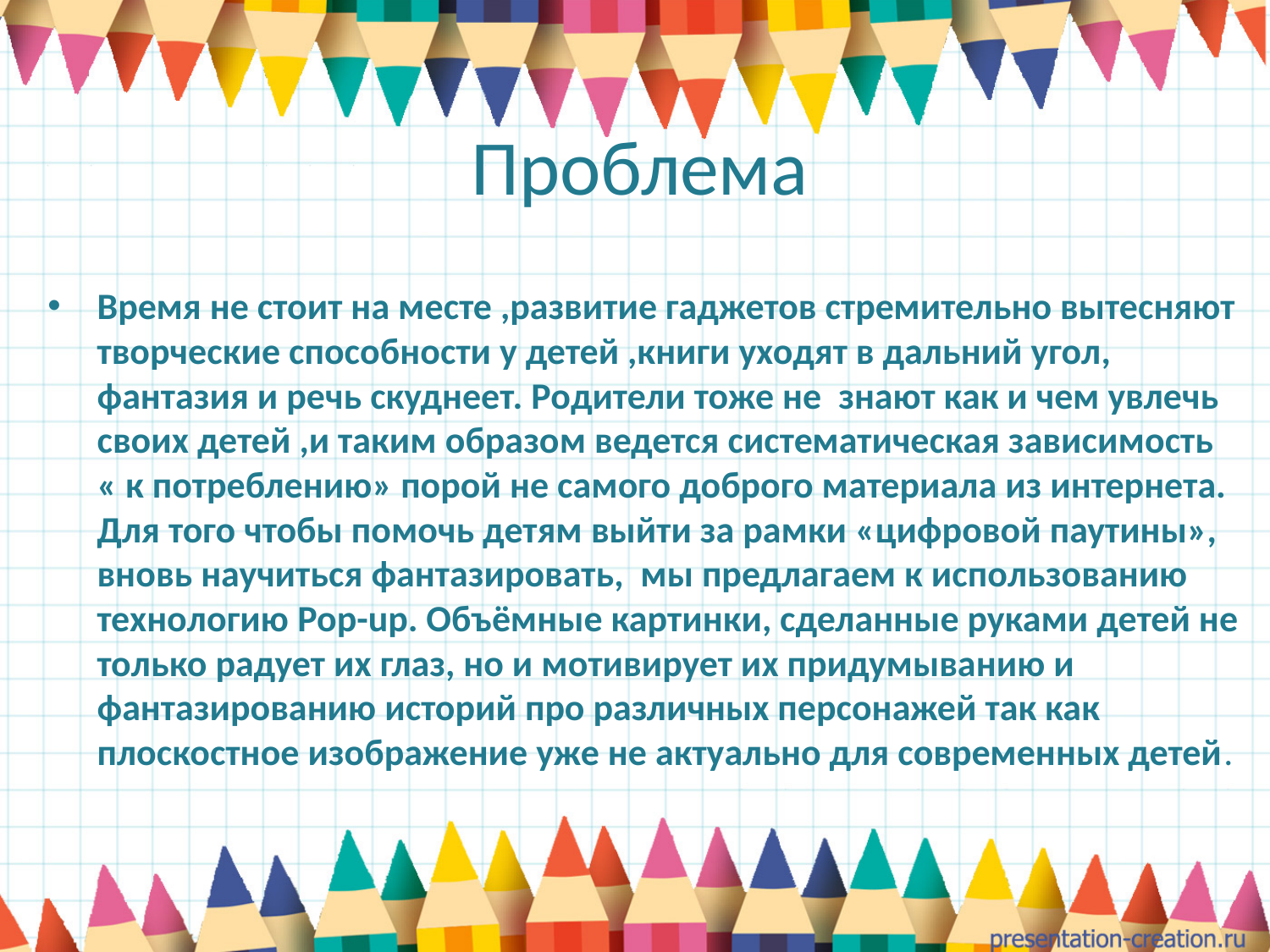

# Проблема
Время не стоит на месте ,развитие гаджетов стремительно вытесняют творческие способности у детей ,книги уходят в дальний угол, фантазия и речь скуднеет. Родители тоже не  знают как и чем увлечь своих детей ,и таким образом ведется систематическая зависимость « к потреблению» порой не самого доброго материала из интернета. Для того чтобы помочь детям выйти за рамки «цифровой паутины», вновь научиться фантазировать,  мы предлагаем к использованию технологию Pop-up. Объёмные картинки, сделанные руками детей не только радует их глаз, но и мотивирует их придумыванию и фантазированию историй про различных персонажей так как плоскостное изображение уже не актуально для современных детей.